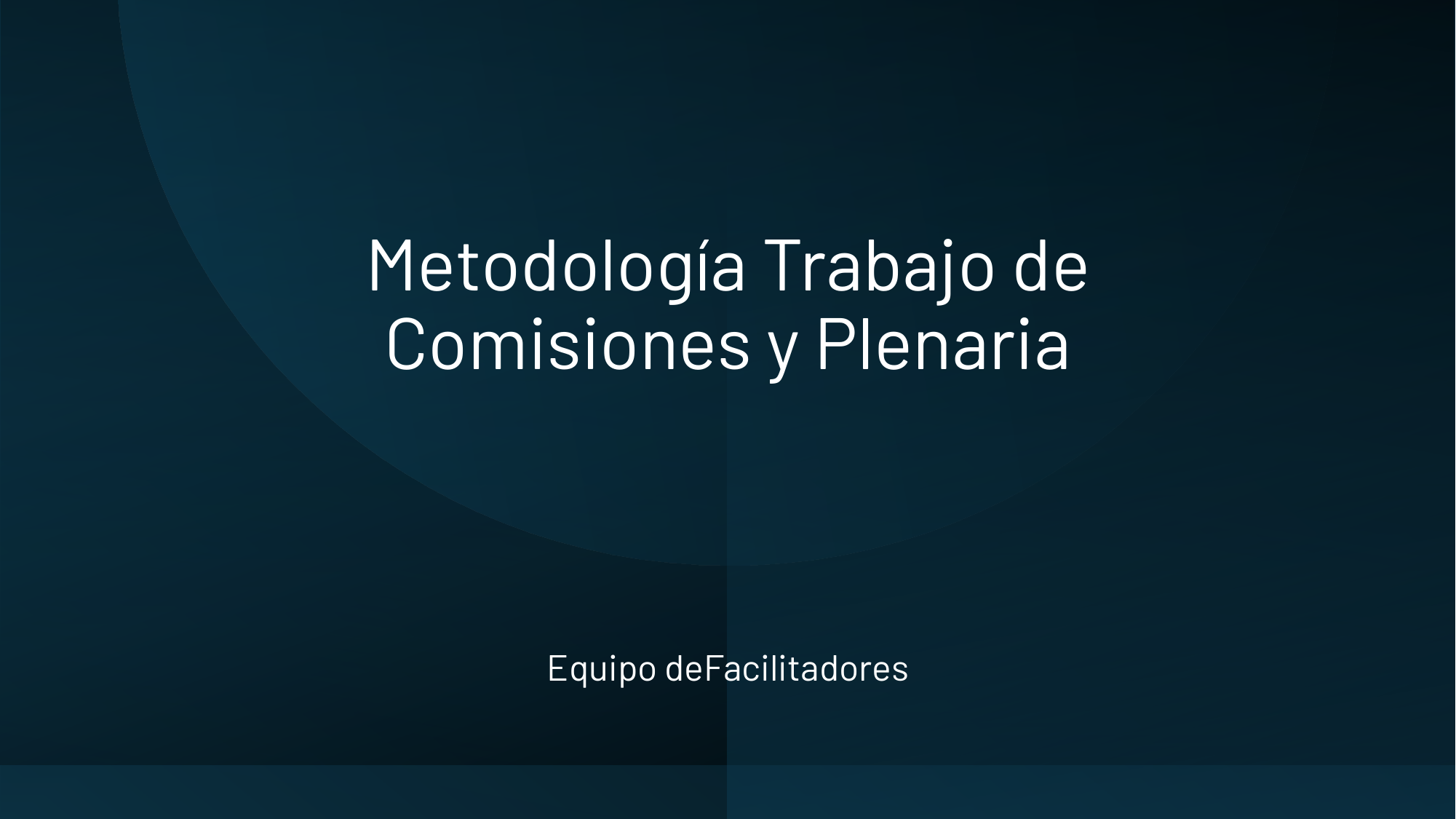

# Metodología Trabajo de Comisiones y Plenaria
Equipo deFacilitadores